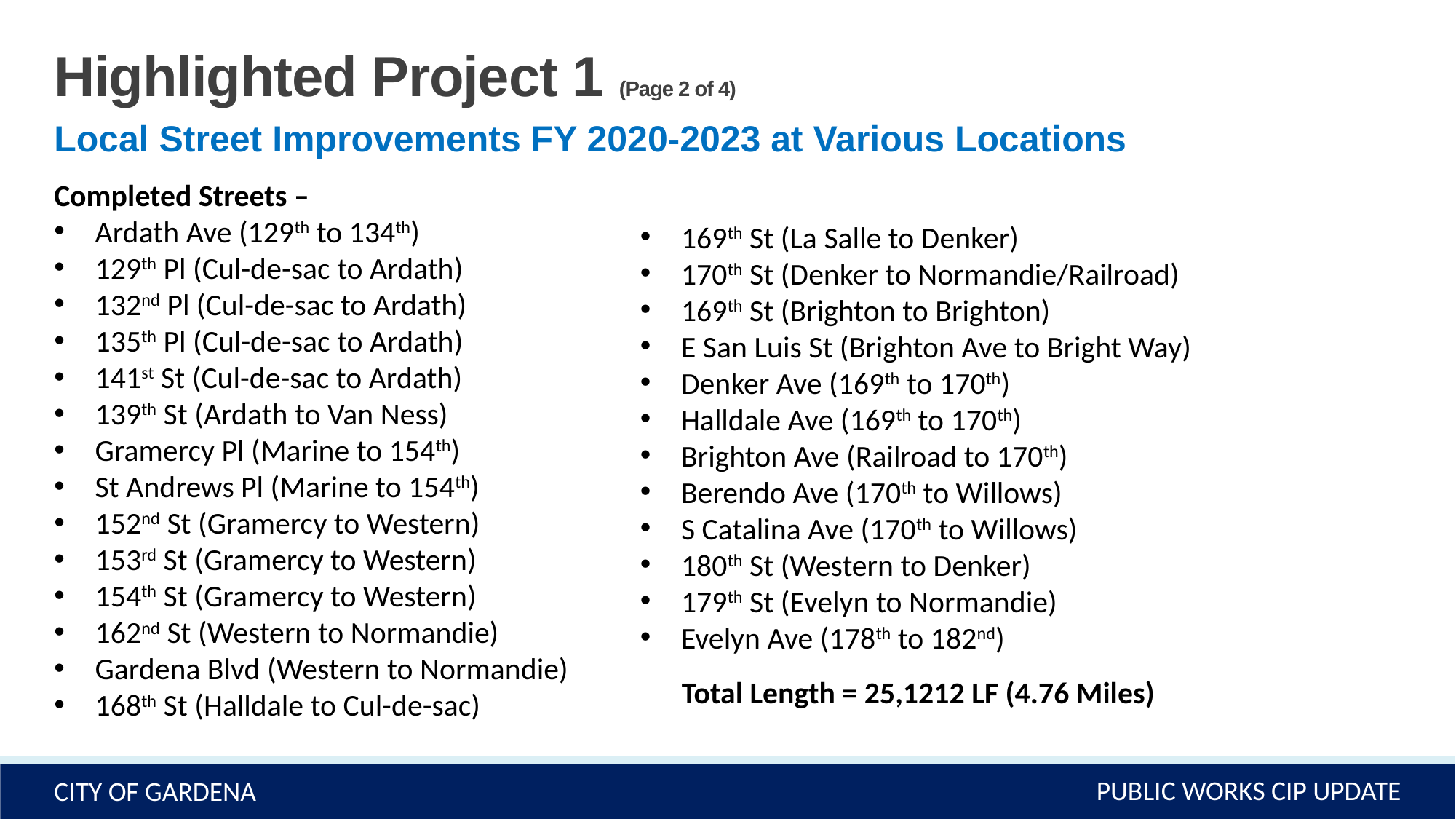

Highlighted Project 1 (Page 2 of 4)
Local Street Improvements FY 2020-2023 at Various Locations

Completed Streets –
Ardath Ave (129th to 134th)
129th Pl (Cul-de-sac to Ardath)
132nd Pl (Cul-de-sac to Ardath)
135th Pl (Cul-de-sac to Ardath)
141st St (Cul-de-sac to Ardath)
139th St (Ardath to Van Ness)
Gramercy Pl (Marine to 154th)
St Andrews Pl (Marine to 154th)
152nd St (Gramercy to Western)
153rd St (Gramercy to Western)
154th St (Gramercy to Western)
162nd St (Western to Normandie)
Gardena Blvd (Western to Normandie)
168th St (Halldale to Cul-de-sac)

169th St (La Salle to Denker)
170th St (Denker to Normandie/Railroad)
169th St (Brighton to Brighton)
E San Luis St (Brighton Ave to Bright Way)
Denker Ave (169th to 170th)
Halldale Ave (169th to 170th)
Brighton Ave (Railroad to 170th)
Berendo Ave (170th to Willows)
S Catalina Ave (170th to Willows)
180th St (Western to Denker)
179th St (Evelyn to Normandie)
Evelyn Ave (178th to 182nd)

      Total Length = 25,1212 LF (4.76 Miles)

PUBLIC WORKS CIP UPDATE
CITY OF GARDENA